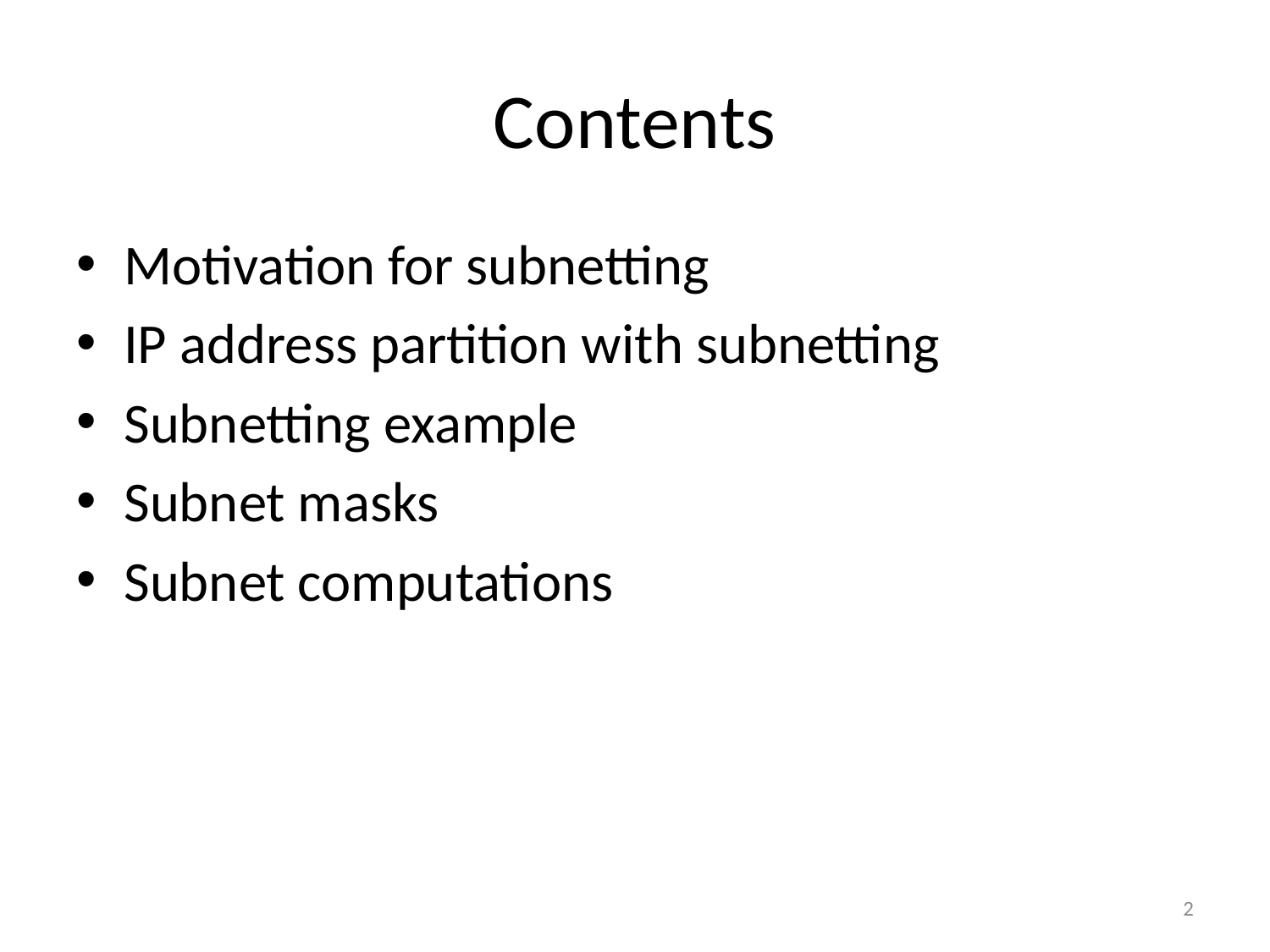

# Contents
Motivation for subnetting
IP address partition with subnetting
Subnetting example
Subnet masks
Subnet computations

2